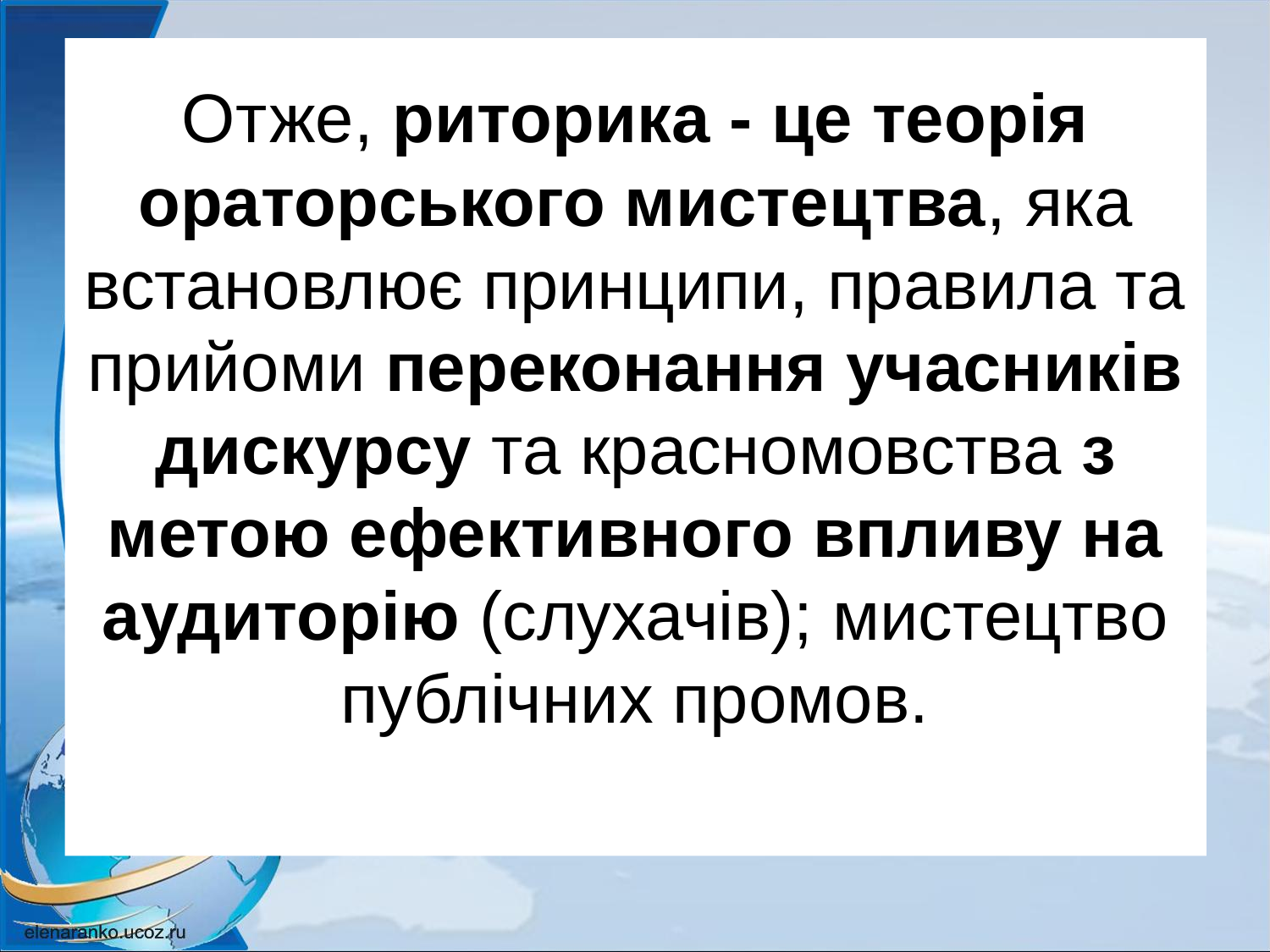

# Отже, риторика - це теорія ораторського мистецтва, яка встановлює принципи, правила та прийоми переконання учасників дискурсу та красномовства з метою ефективного впливу на аудиторію (слухачів); мистецтво публічних промов.